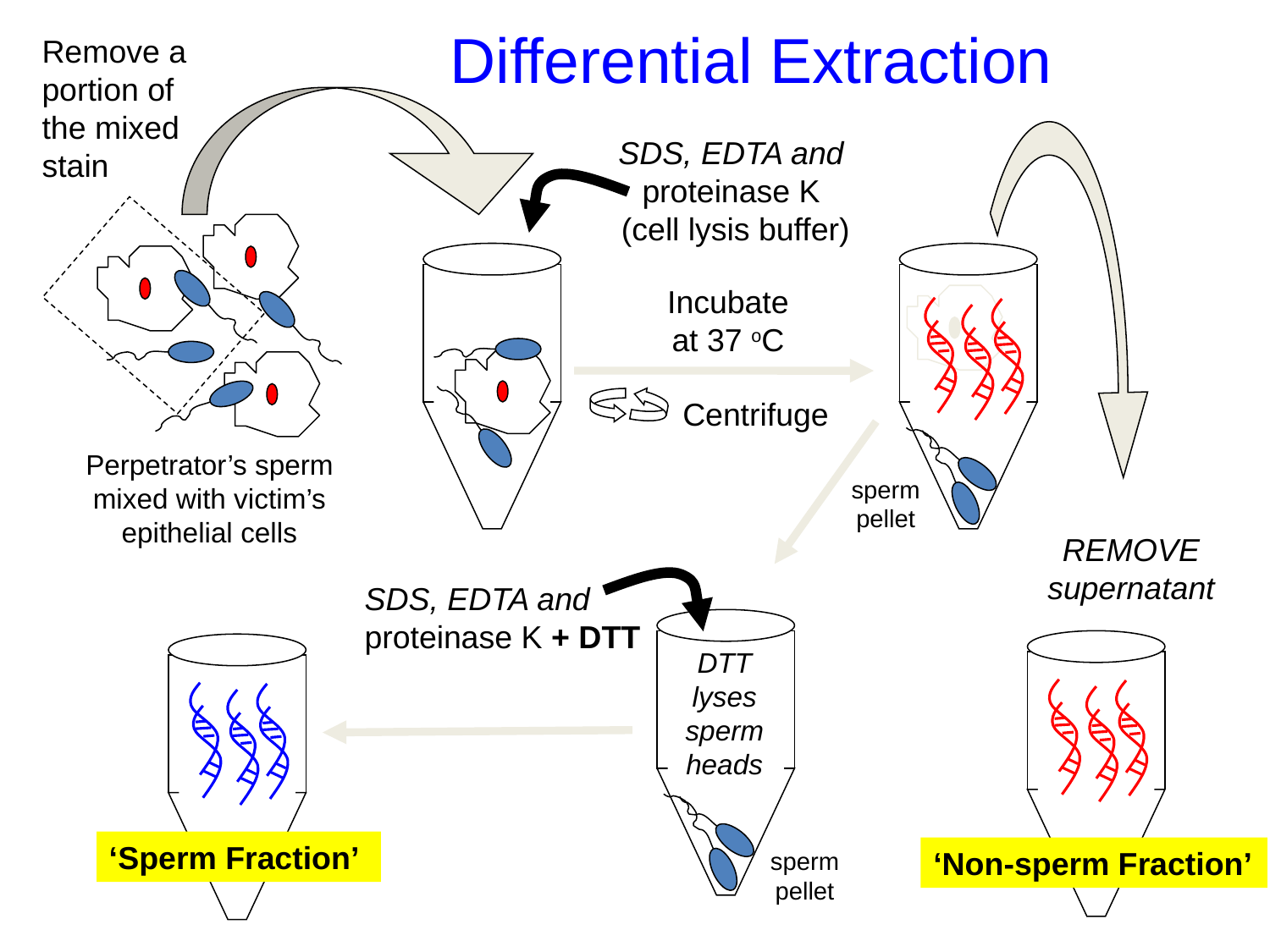

# Differential Extraction
Remove a portion of the mixed stain

SDS, EDTA and
proteinase K
(cell lysis buffer)

Incubate at 37 oC

Centrifuge

Perpetrator’s sperm mixed with victim’s epithelial cells

sperm pellet
REMOVE supernatant

SDS, EDTA and
proteinase K + DTT

DTT lyses sperm heads

‘Sperm Fraction’
‘Non-sperm Fraction’
sperm pellet